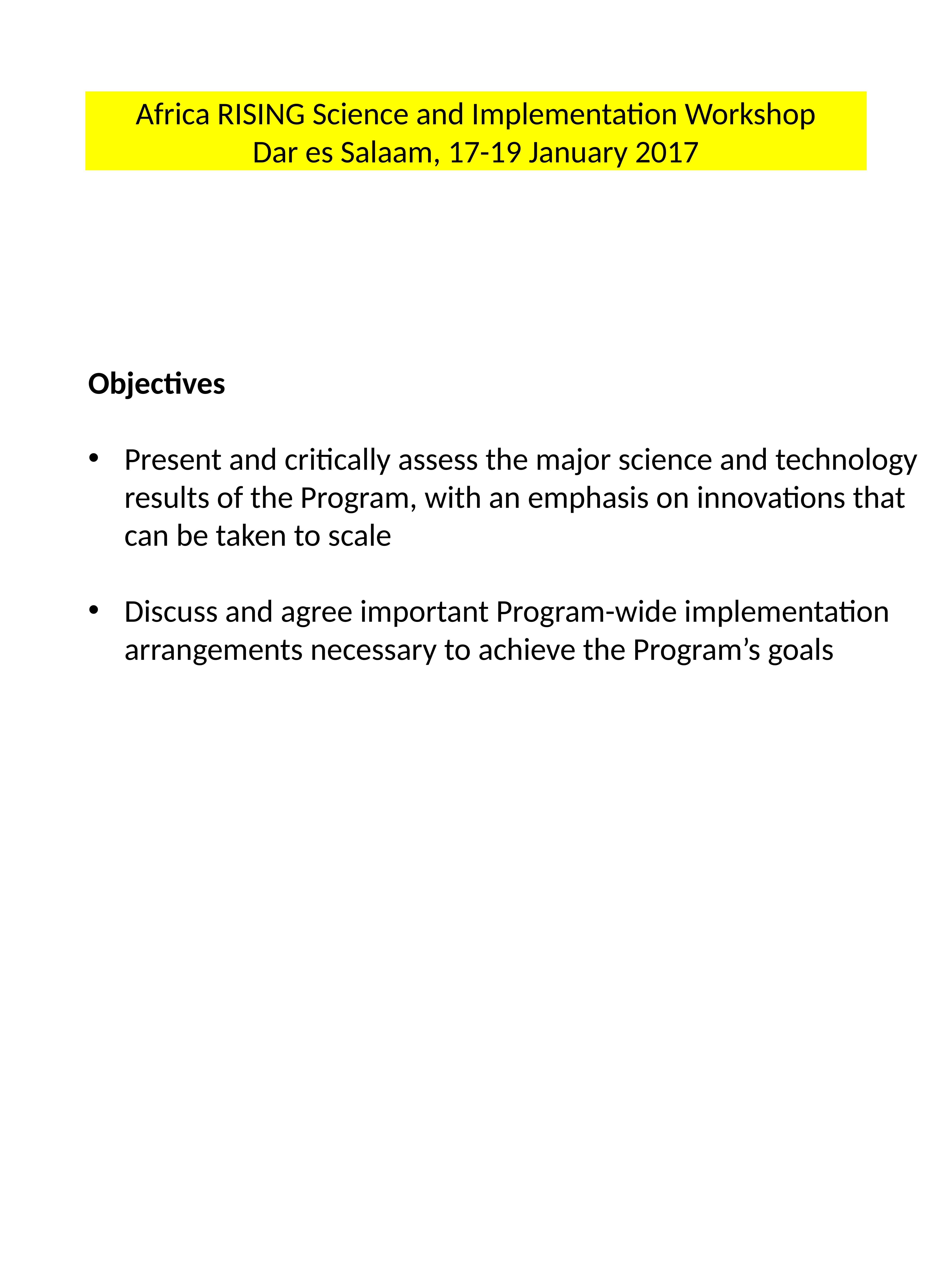

Africa RISING Science and Implementation Workshop
Dar es Salaam, 17-19 January 2017
Objectives

Present and critically assess the major science and technology results of the Program, with an emphasis on innovations that can be taken to scale

Discuss and agree important Program-wide implementation arrangements necessary to achieve the Program’s goals